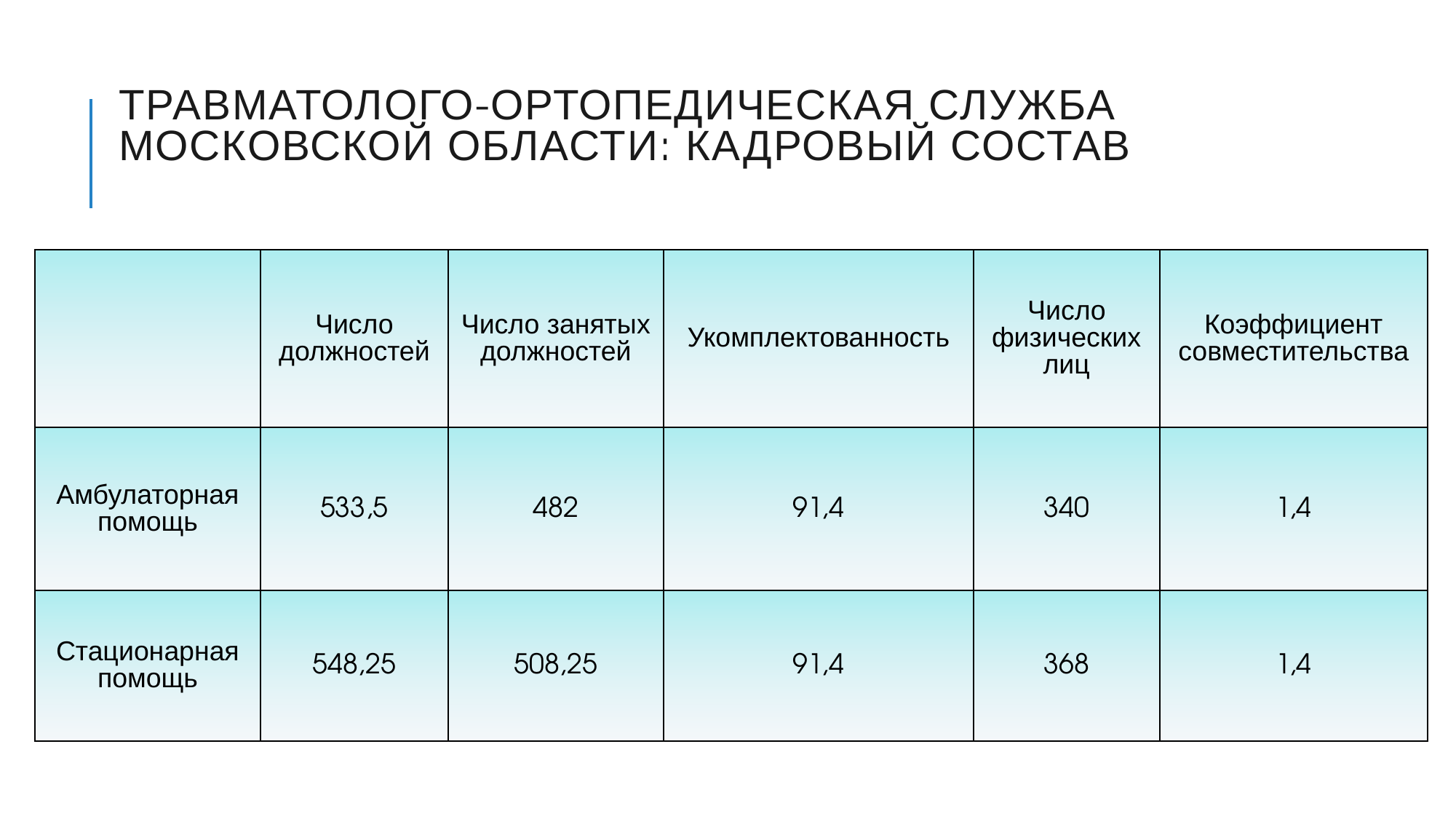

# Травматолого-ортопедическая служба Московской области: кадровый состав
|  | Число должностей | Число занятых должностей | Укомплектованность | Число физических лиц | Коэффициент совместительства |
| --- | --- | --- | --- | --- | --- |
| Амбулаторная помощь | 533,5 | 482 | 91,4 | 340 | 1,4 |
| Стационарная помощь | 548,25 | 508,25 | 91,4 | 368 | 1,4 |